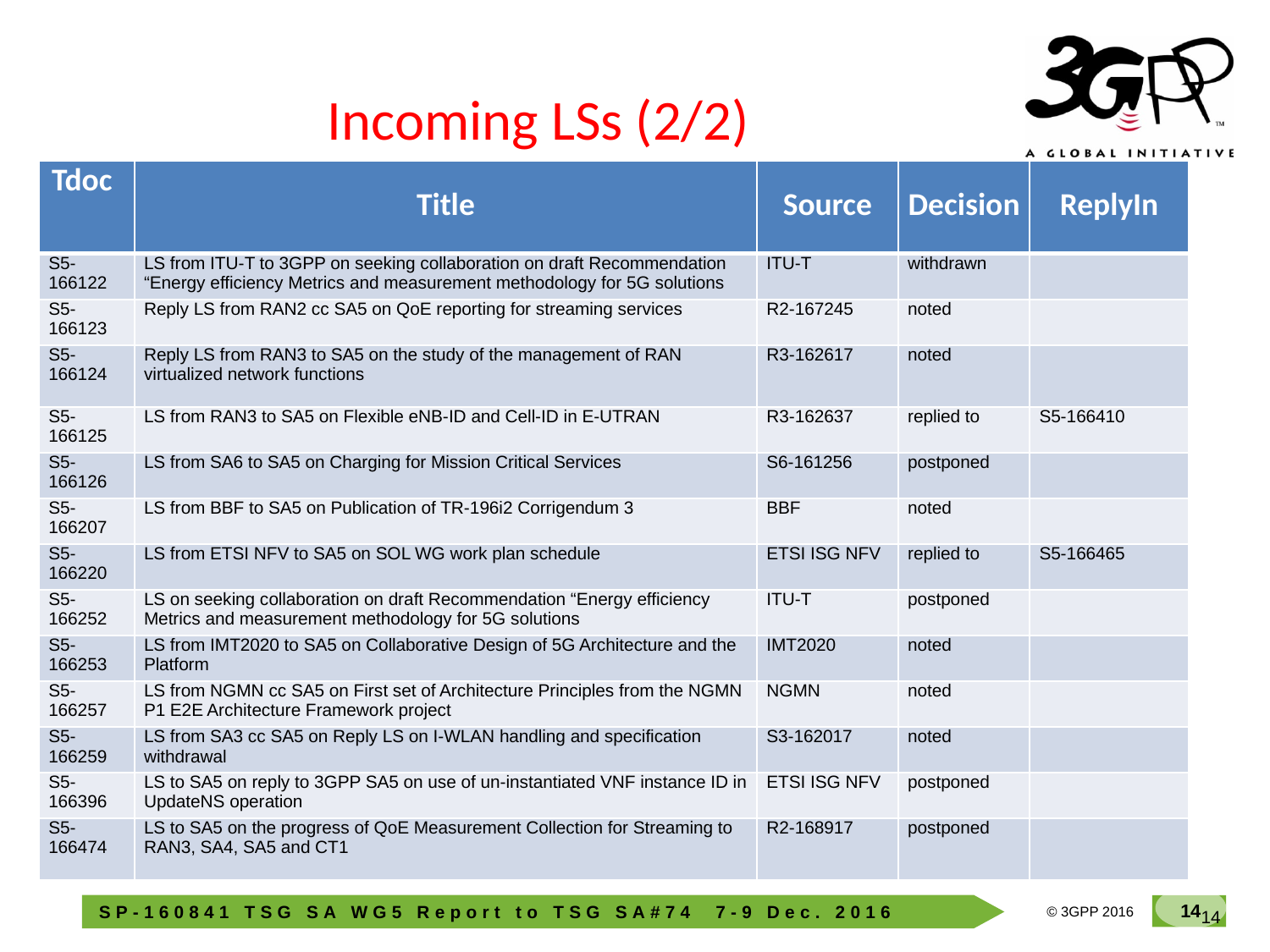

# Incoming LSs (2/2)
| Tdoc | Title | Source | Decision | ReplyIn |
| --- | --- | --- | --- | --- |
| S5-166122 | LS from ITU-T to 3GPP on seeking collaboration on draft Recommendation “Energy efficiency Metrics and measurement methodology for 5G solutions | ITU-T | withdrawn |  |
| S5-166123 | Reply LS from RAN2 cc SA5 on QoE reporting for streaming services | R2-167245 | noted |  |
| S5-166124 | Reply LS from RAN3 to SA5 on the study of the management of RAN virtualized network functions | R3-162617 | noted |  |
| S5-166125 | LS from RAN3 to SA5 on Flexible eNB-ID and Cell-ID in E-UTRAN | R3-162637 | replied to | S5-166410 |
| S5-166126 | LS from SA6 to SA5 on Charging for Mission Critical Services | S6-161256 | postponed |  |
| S5-166207 | LS from BBF to SA5 on Publication of TR-196i2 Corrigendum 3 | BBF | noted |  |
| S5-166220 | LS from ETSI NFV to SA5 on SOL WG work plan schedule | ETSI ISG NFV | replied to | S5-166465 |
| S5-166252 | LS on seeking collaboration on draft Recommendation “Energy efficiency Metrics and measurement methodology for 5G solutions | ITU-T | postponed |  |
| S5-166253 | LS from IMT2020 to SA5 on Collaborative Design of 5G Architecture and the Platform | IMT2020 | noted |  |
| S5-166257 | LS from NGMN cc SA5 on First set of Architecture Principles from the NGMN P1 E2E Architecture Framework project | NGMN | noted |  |
| S5-166259 | LS from SA3 cc SA5 on Reply LS on I-WLAN handling and specification withdrawal | S3-162017 | noted |  |
| S5-166396 | LS to SA5 on reply to 3GPP SA5 on use of un-instantiated VNF instance ID in UpdateNS operation | ETSI ISG NFV | postponed |  |
| S5-166474 | LS to SA5 on the progress of QoE Measurement Collection for Streaming to RAN3, SA4, SA5 and CT1 | R2-168917 | postponed |  |
14